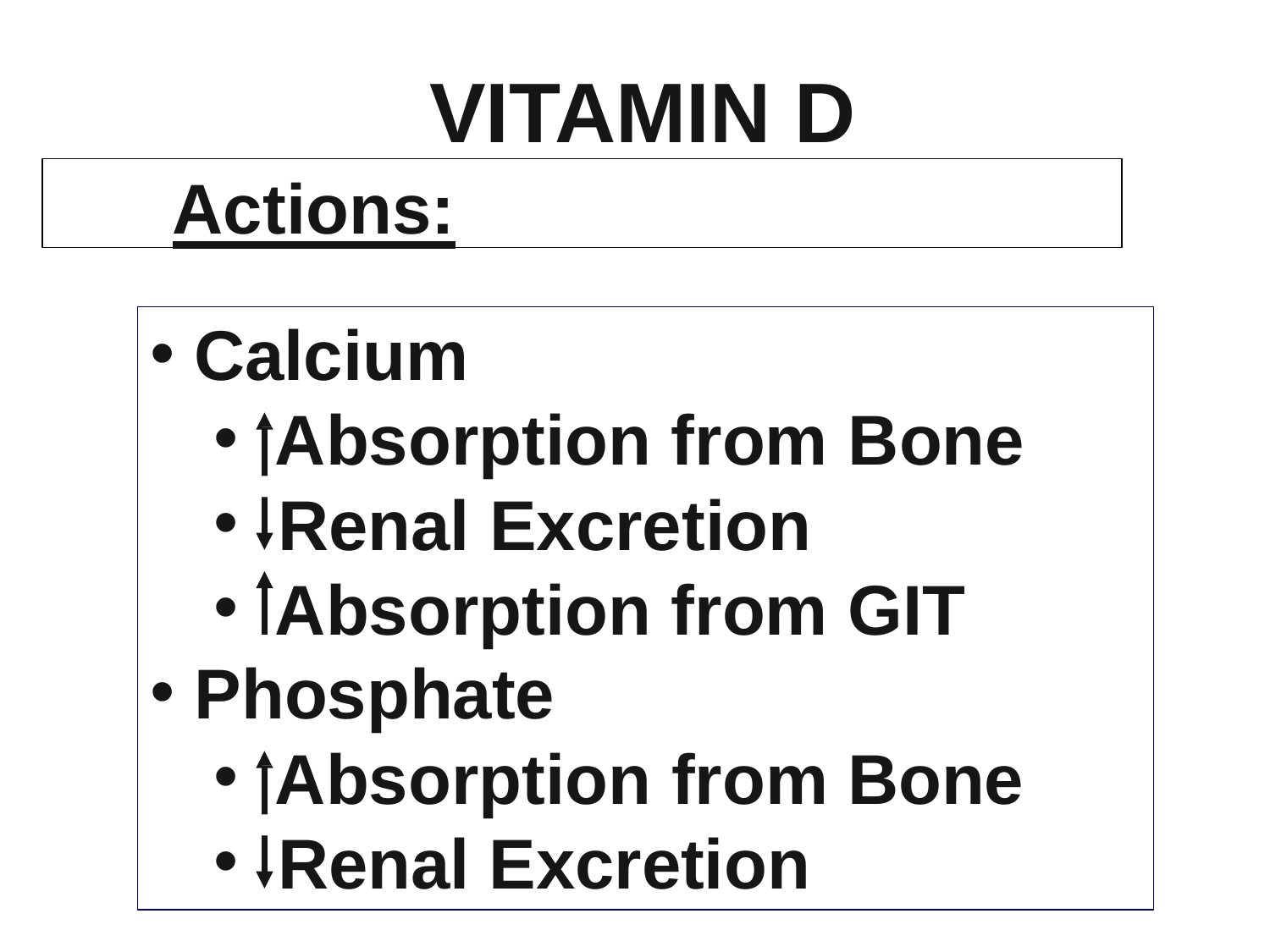

# VITAMIN D
Actions:

Calcium
Absorption from Bone
Renal Excretion
Absorption from GIT
Phosphate
Absorption from Bone
Renal Excretion